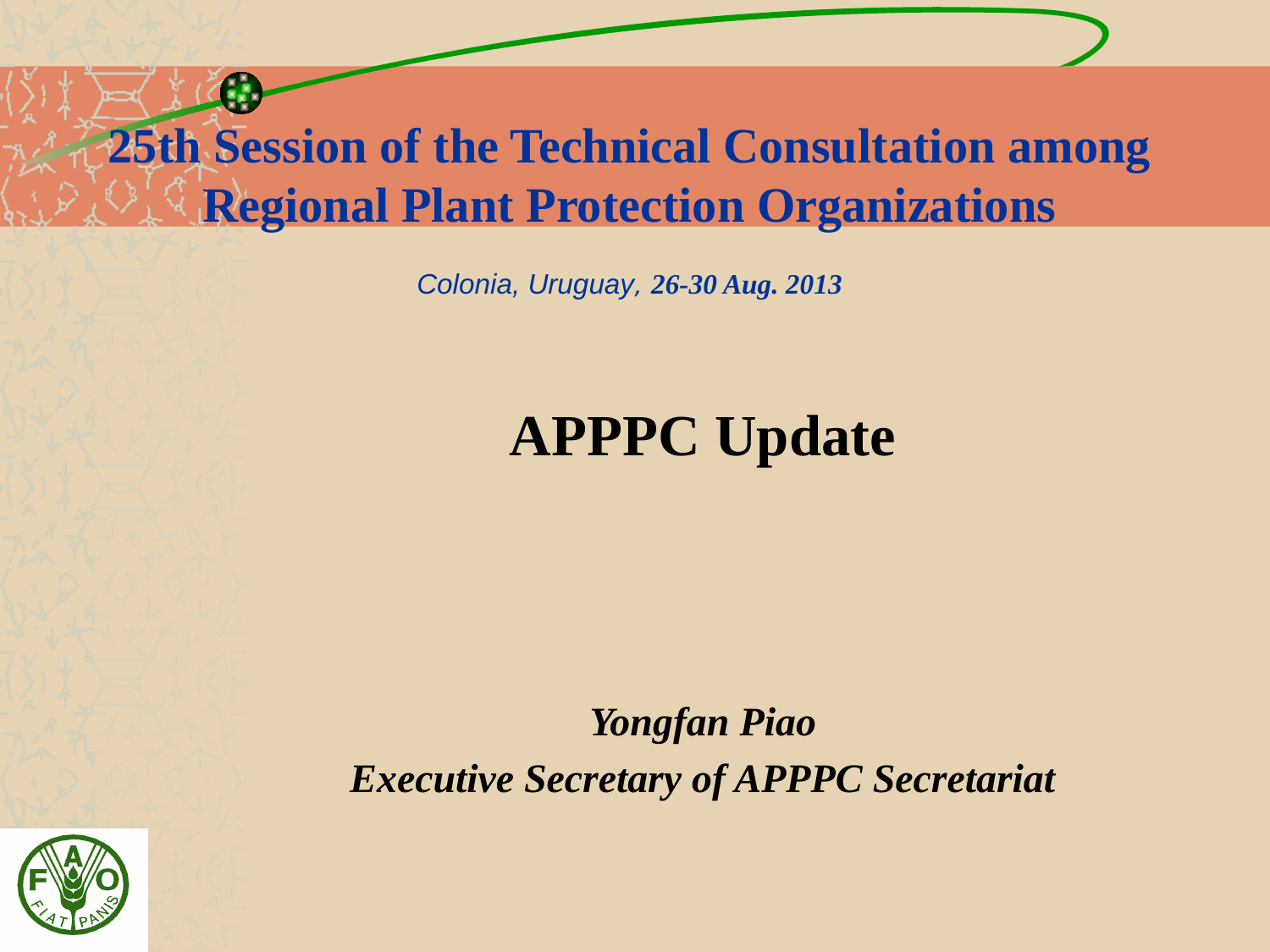

# 25th Session of the Technical Consultation among Regional Plant Protection Organizations Colonia, Uruguay, 26-30 Aug. 2013
APPPC Update

Yongfan Piao
Executive Secretary of APPPC Secretariat